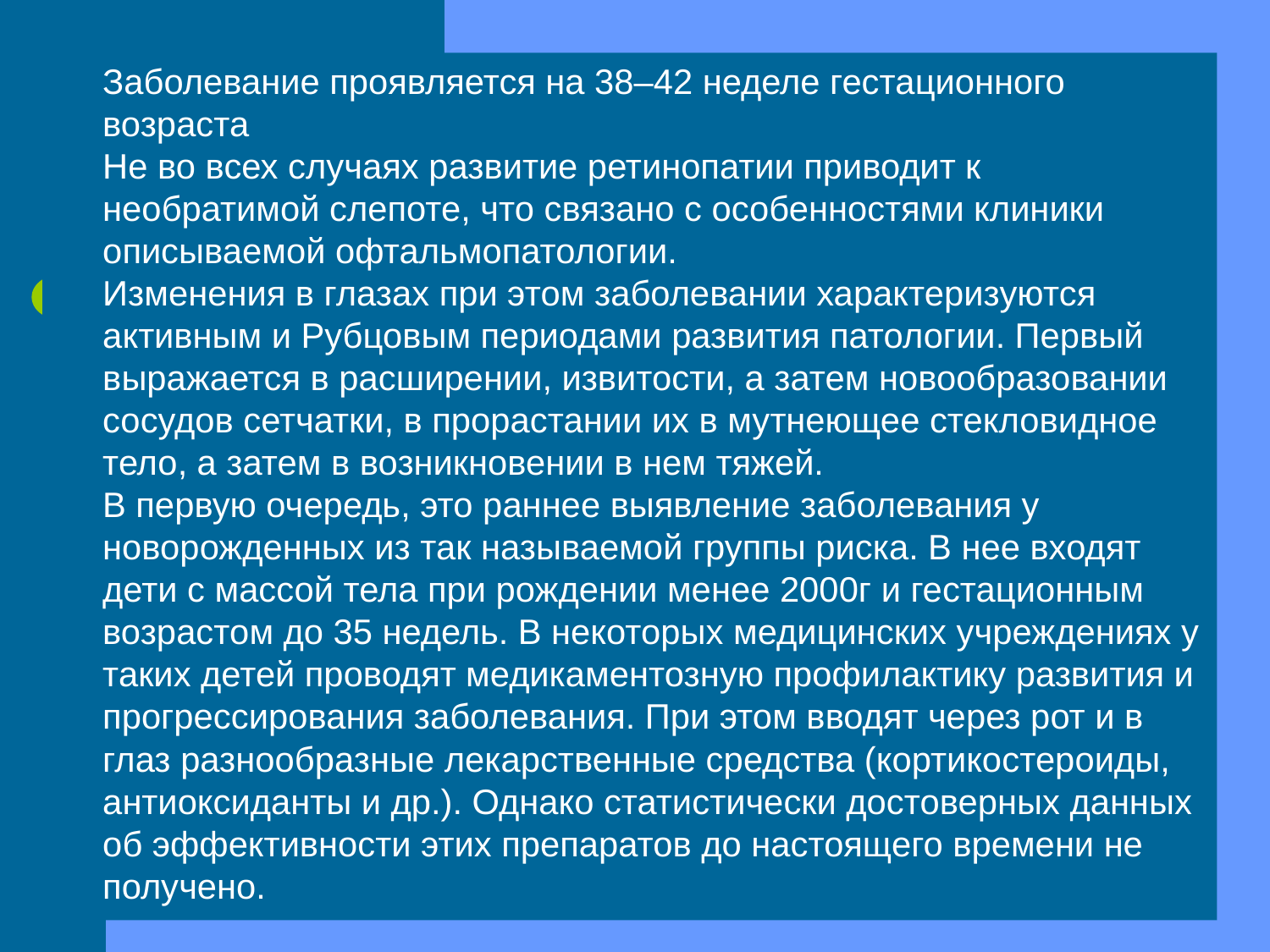

Заболевание проявляется на 38–42 неделе гестационного возраста
Не во всех случаях развитие ретинопатии приводит к необратимой слепоте, что связано с особенностями клиники описываемой офтальмопатологии.
Изменения в глазах при этом заболевании характеризуются активным и Рубцовым периодами развития патологии. Первый выражается в расширении, извитости, а затем новообразовании сосудов сетчатки, в прорастании их в мутнеющее стекловидное тело, а затем в возникновении в нем тяжей.
В первую очередь, это раннее выявление заболевания у новорожденных из так называемой группы риска. В нее входят дети с массой тела при рождении менее 2000г и гестационным возрастом до 35 недель. В некоторых медицинских учреждениях у таких детей проводят медикаментозную профилактику развития и прогрессирования заболевания. При этом вводят через рот и в глаз разнообразные лекарственные средства (кортикостероиды, антиоксиданты и др.). Однако статистически достоверных данных об эффективности этих препаратов до настоящего времени не получено.